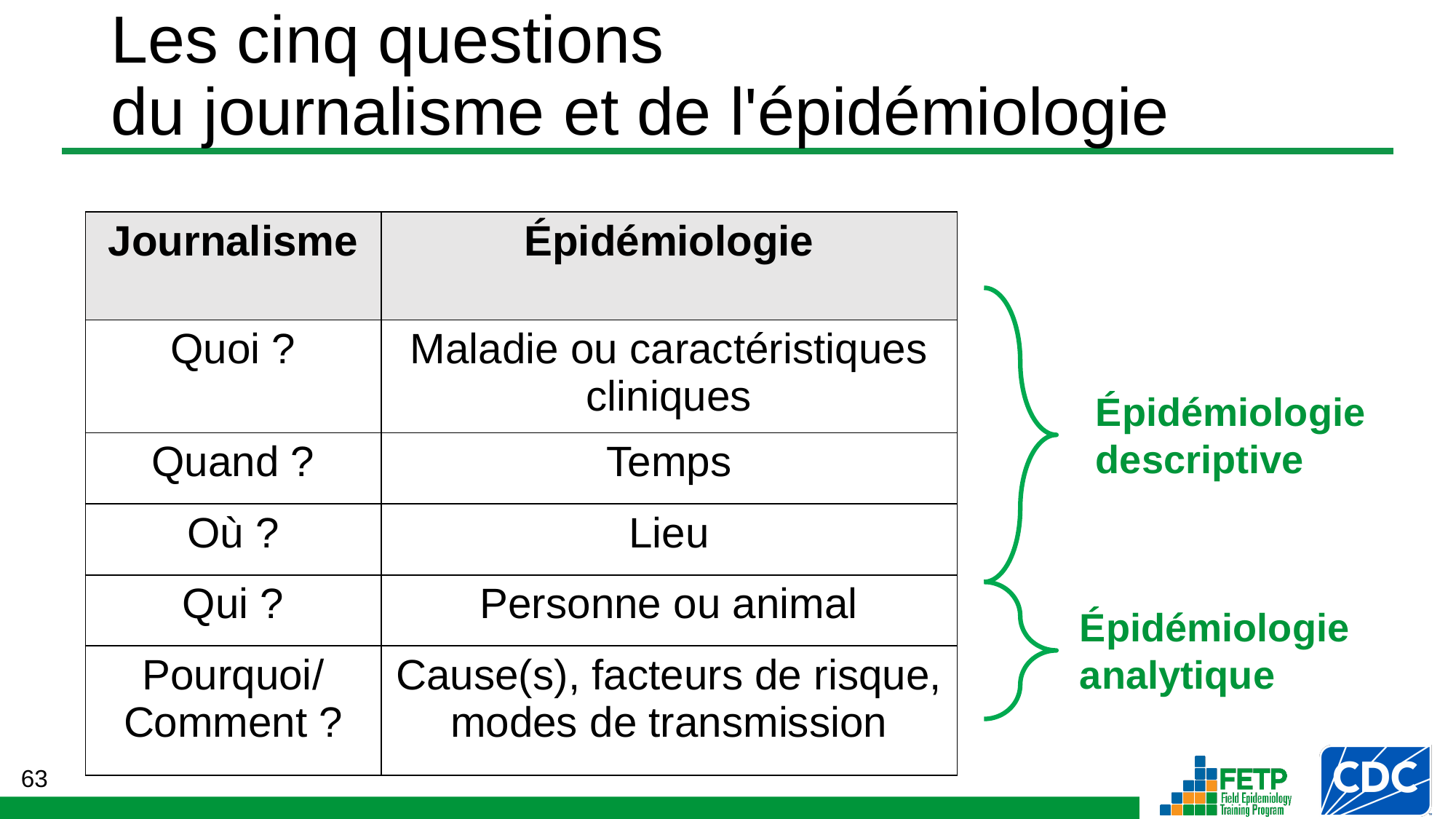

Les cinq questions
du journalisme et de l'épidémiologie
| Journalisme | Épidémiologie |
| --- | --- |
| Quoi ? | Maladie ou caractéristiques cliniques |
| Quand ? | Temps |
| Où ? | Lieu |
| Qui ? | Personne ou animal |
| Pourquoi/ Comment ? | Cause(s), facteurs de risque, modes de transmission |

Épidémiologie descriptive

Épidémiologie
analytique